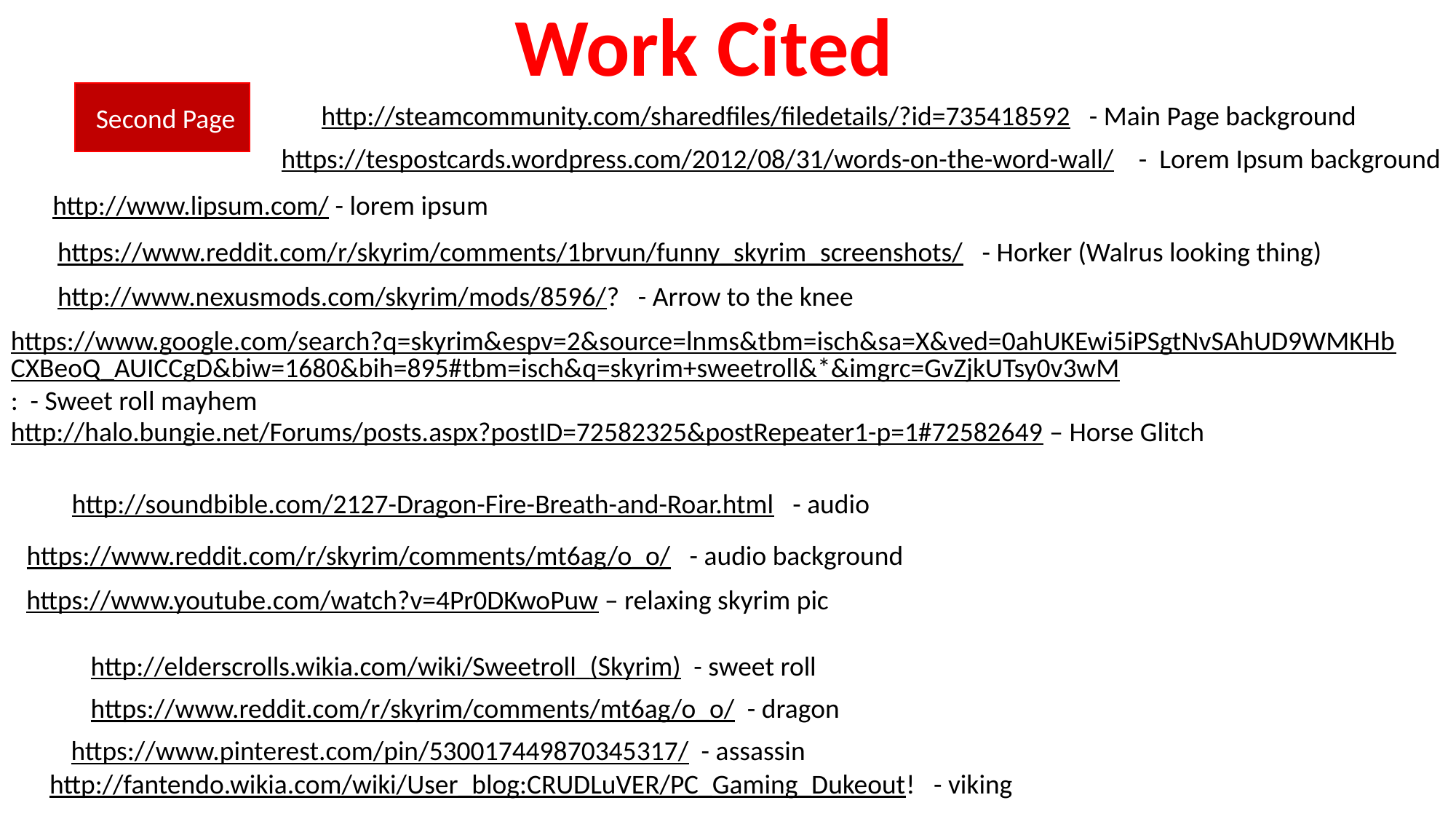

Work Cited
 Second Page
http://steamcommunity.com/sharedfiles/filedetails/?id=735418592   - Main Page background
https://tespostcards.wordpress.com/2012/08/31/words-on-the-word-wall/    -  Lorem Ipsum background
http://www.lipsum.com/ - lorem ipsum
https://www.reddit.com/r/skyrim/comments/1brvun/funny_skyrim_screenshots/   - Horker (Walrus looking thing)
http://www.nexusmods.com/skyrim/mods/8596/?   - Arrow to the knee
https://www.google.com/search?q=skyrim&espv=2&source=lnms&tbm=isch&sa=X&ved=0ahUKEwi5iPSgtNvSAhUD9WMKHbCXBeoQ_AUICCgD&biw=1680&bih=895#tbm=isch&q=skyrim+sweetroll&*&imgrc=GvZjkUTsy0v3wM:  - Sweet roll mayhem
http://halo.bungie.net/Forums/posts.aspx?postID=72582325&postRepeater1-p=1#72582649 – Horse Glitch
http://soundbible.com/2127-Dragon-Fire-Breath-and-Roar.html   - audio
https://www.reddit.com/r/skyrim/comments/mt6ag/o_o/   - audio background
https://www.youtube.com/watch?v=4Pr0DKwoPuw – relaxing skyrim pic
http://elderscrolls.wikia.com/wiki/Sweetroll_(Skyrim)  - sweet roll
https://www.reddit.com/r/skyrim/comments/mt6ag/o_o/  - dragon
https://www.pinterest.com/pin/530017449870345317/  - assassin
http://fantendo.wikia.com/wiki/User_blog:CRUDLuVER/PC_Gaming_Dukeout!   - viking